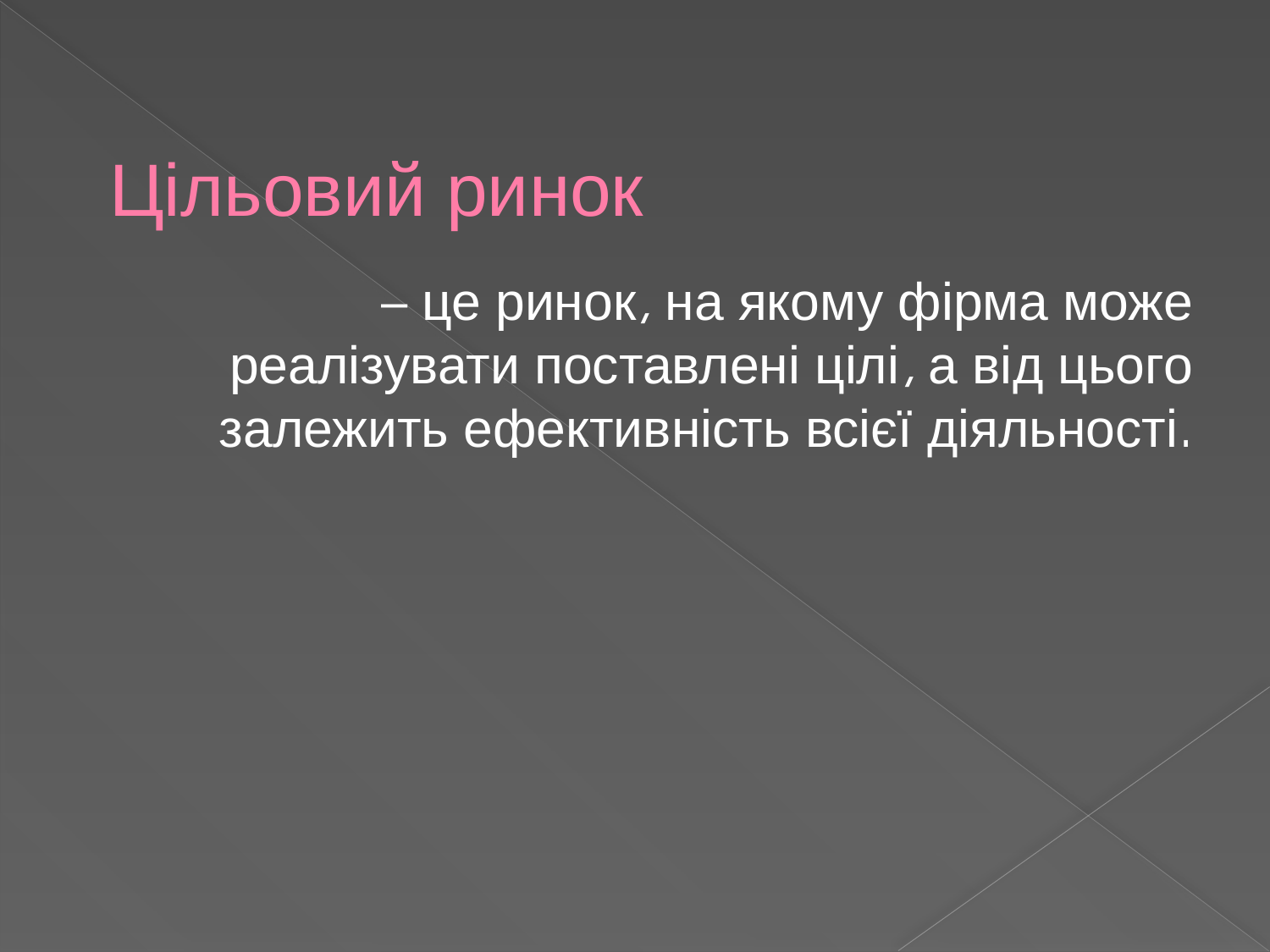

# Цільовий ринок
– це ринок, на якому фірма може реалізувати поставлені цілі, а від цього залежить ефективність всієї діяльності.